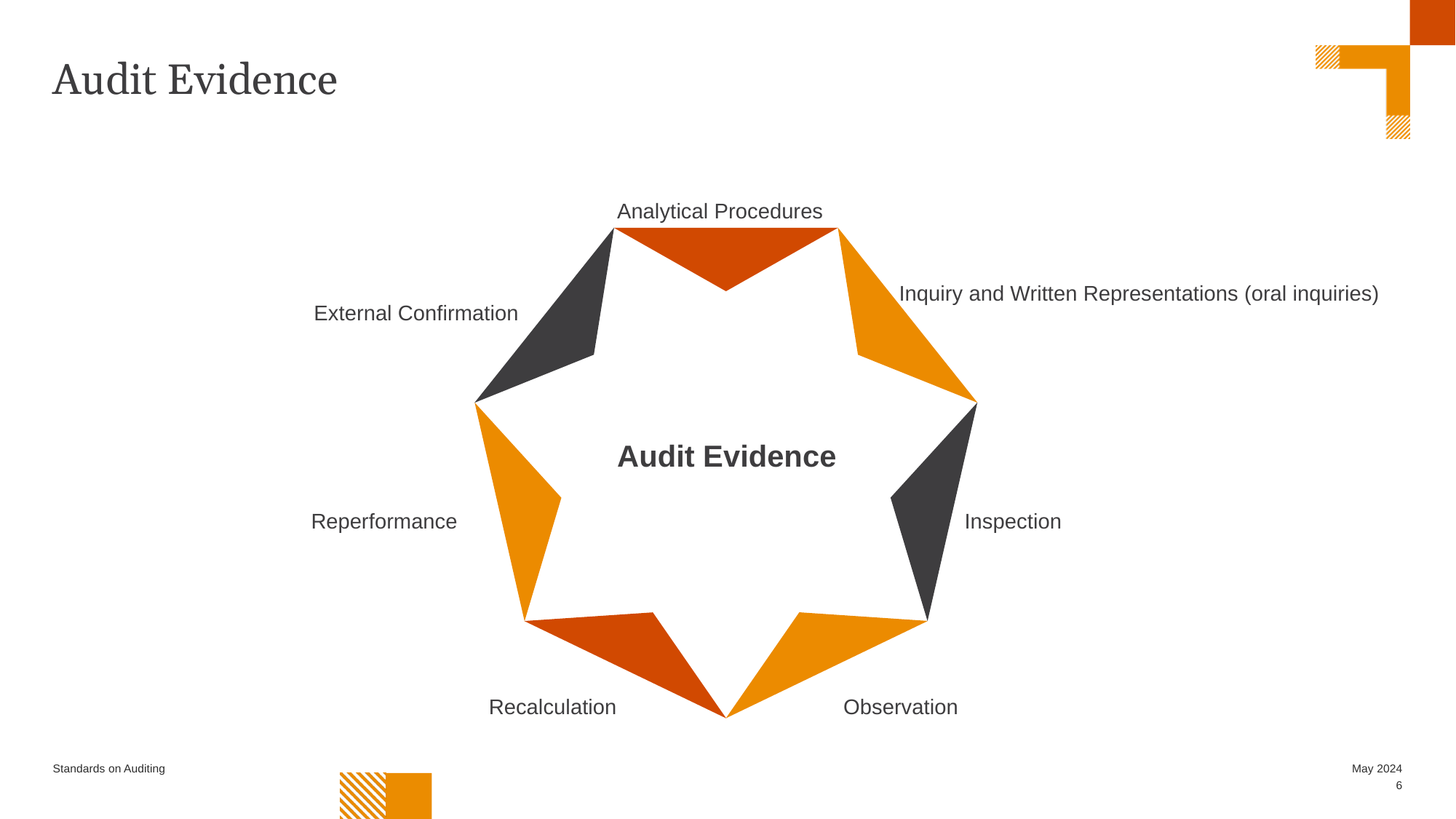

# Audit Evidence
Analytical Procedures

External Confirmation
Inquiry and Written Representations (oral inquiries)

Audit Evidence

Reperformance
Inspection

Recalculation
Observation
Standards on Auditing
May 2024
6